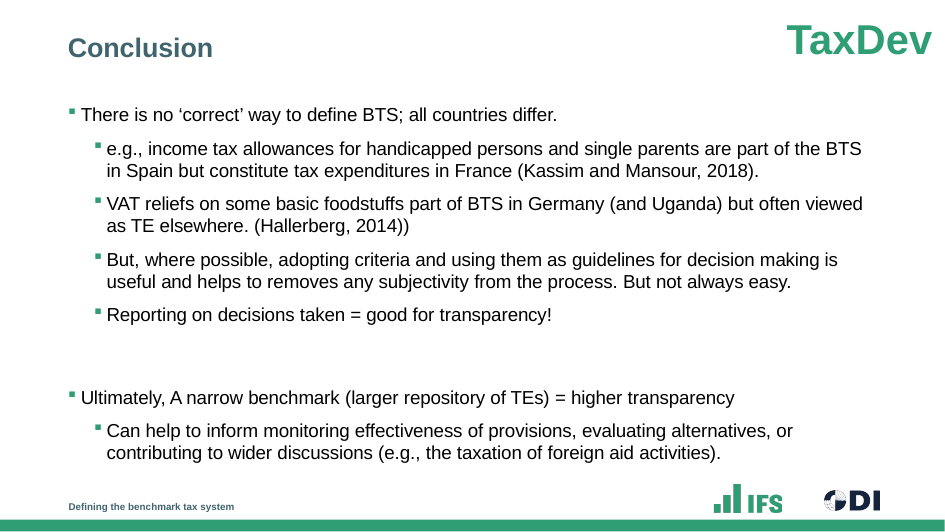

# Conclusion
There is no ‘correct’ way to define BTS; all countries differ.
e.g., income tax allowances for handicapped persons and single parents are part of the BTS in Spain but constitute tax expenditures in France (Kassim and Mansour, 2018).
VAT reliefs on some basic foodstuffs part of BTS in Germany (and Uganda) but often viewed as TE elsewhere. (Hallerberg, 2014))
But, where possible, adopting criteria and using them as guidelines for decision making is useful and helps to removes any subjectivity from the process. But not always easy.
Reporting on decisions taken = good for transparency!

Ultimately, A narrow benchmark (larger repository of TEs) = higher transparency
Can help to inform monitoring effectiveness of provisions, evaluating alternatives, or contributing to wider discussions (e.g., the taxation of foreign aid activities).

Defining the benchmark tax system